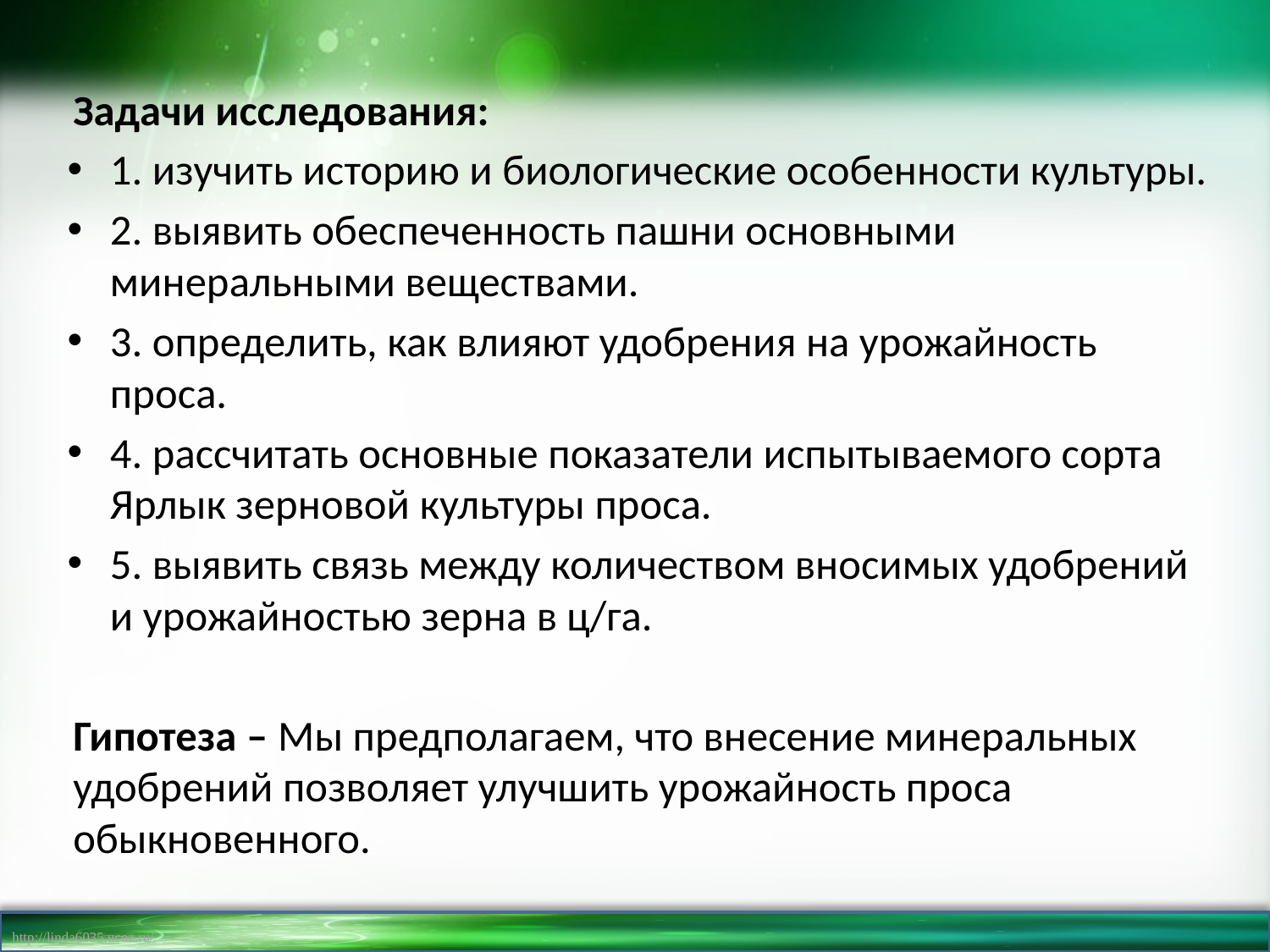

Задачи исследования:
1. изучить историю и биологические особенности культуры.
2. выявить обеспеченность пашни основными минеральными веществами.
3. определить, как влияют удобрения на урожайность проса.
4. рассчитать основные показатели испытываемого сорта Ярлык зерновой культуры проса.
5. выявить связь между количеством вносимых удобрений и урожайностью зерна в ц/га.

Гипотеза – Мы предполагаем, что внесение минеральных удобрений позволяет улучшить урожайность проса обыкновенного.